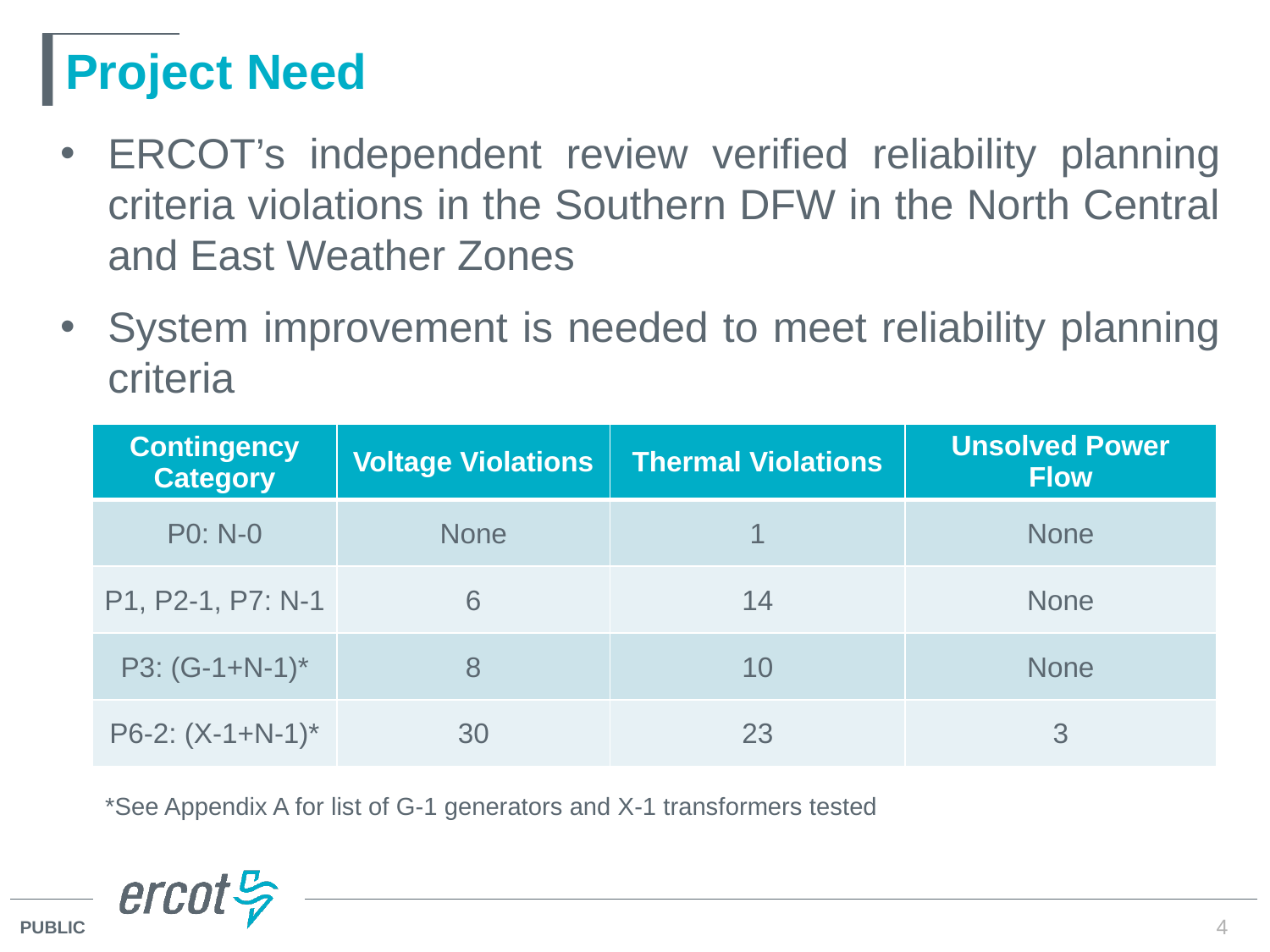

# Project Need
ERCOT’s independent review verified reliability planning criteria violations in the Southern DFW in the North Central and East Weather Zones
System improvement is needed to meet reliability planning criteria
| Contingency Category | Voltage Violations | Thermal Violations | Unsolved Power Flow |
| --- | --- | --- | --- |
| P0: N-0 | None | 1 | None |
| P1, P2-1, P7: N-1 | 6 | 14 | None |
| P3: (G-1+N-1)\* | 8 | 10 | None |
| P6-2: (X-1+N-1)\* | 30 | 23 | 3 |
*See Appendix A for list of G-1 generators and X-1 transformers tested
4